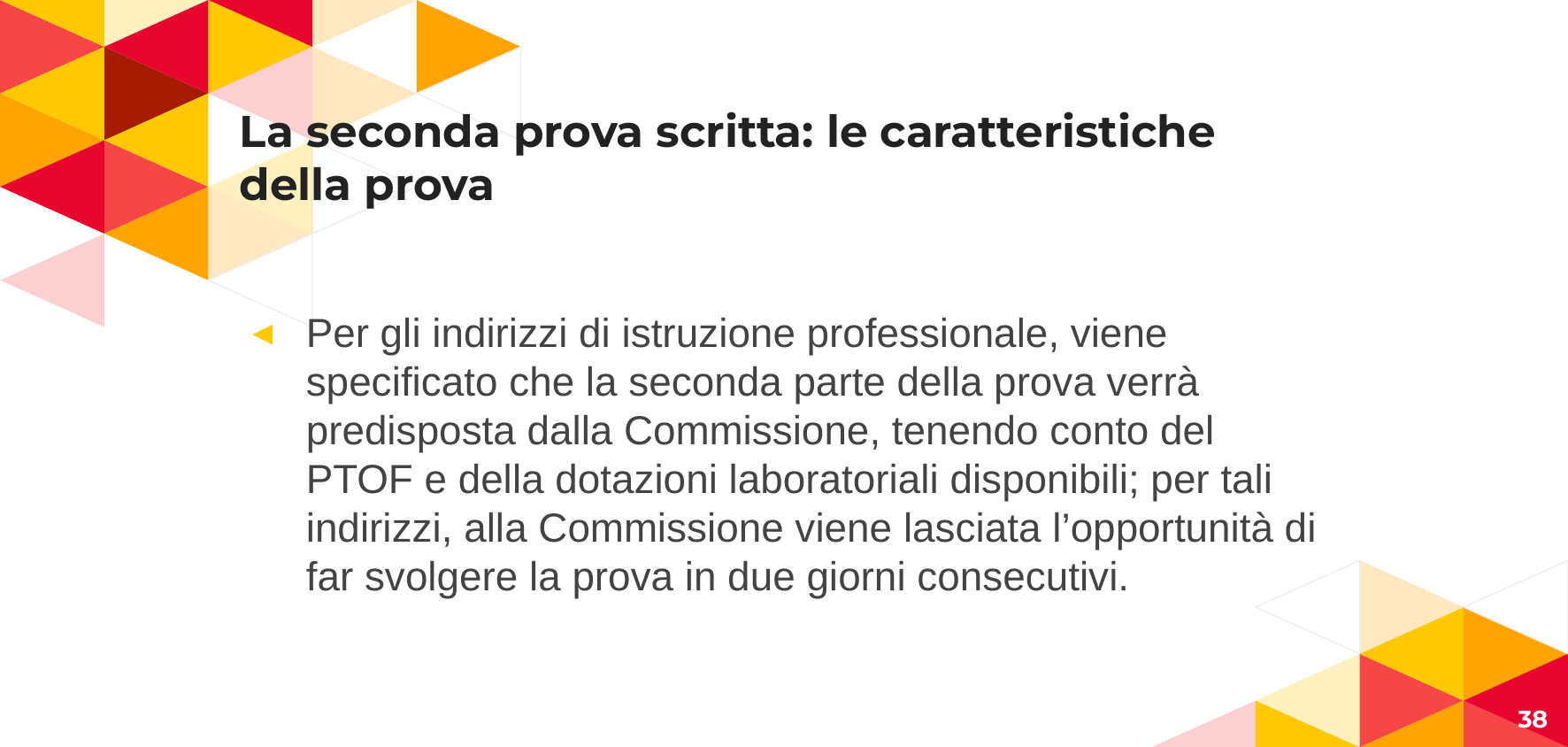

# La seconda prova scritta: le caratteristiche della prova

Per gli indirizzi di istruzione professionale, viene specificato che la seconda parte della prova verrà predisposta dalla Commissione, tenendo conto del PTOF e della dotazioni laboratoriali disponibili; per tali indirizzi, alla Commissione viene lasciata l’opportunità di far svolgere la prova in due giorni consecutivi.

38